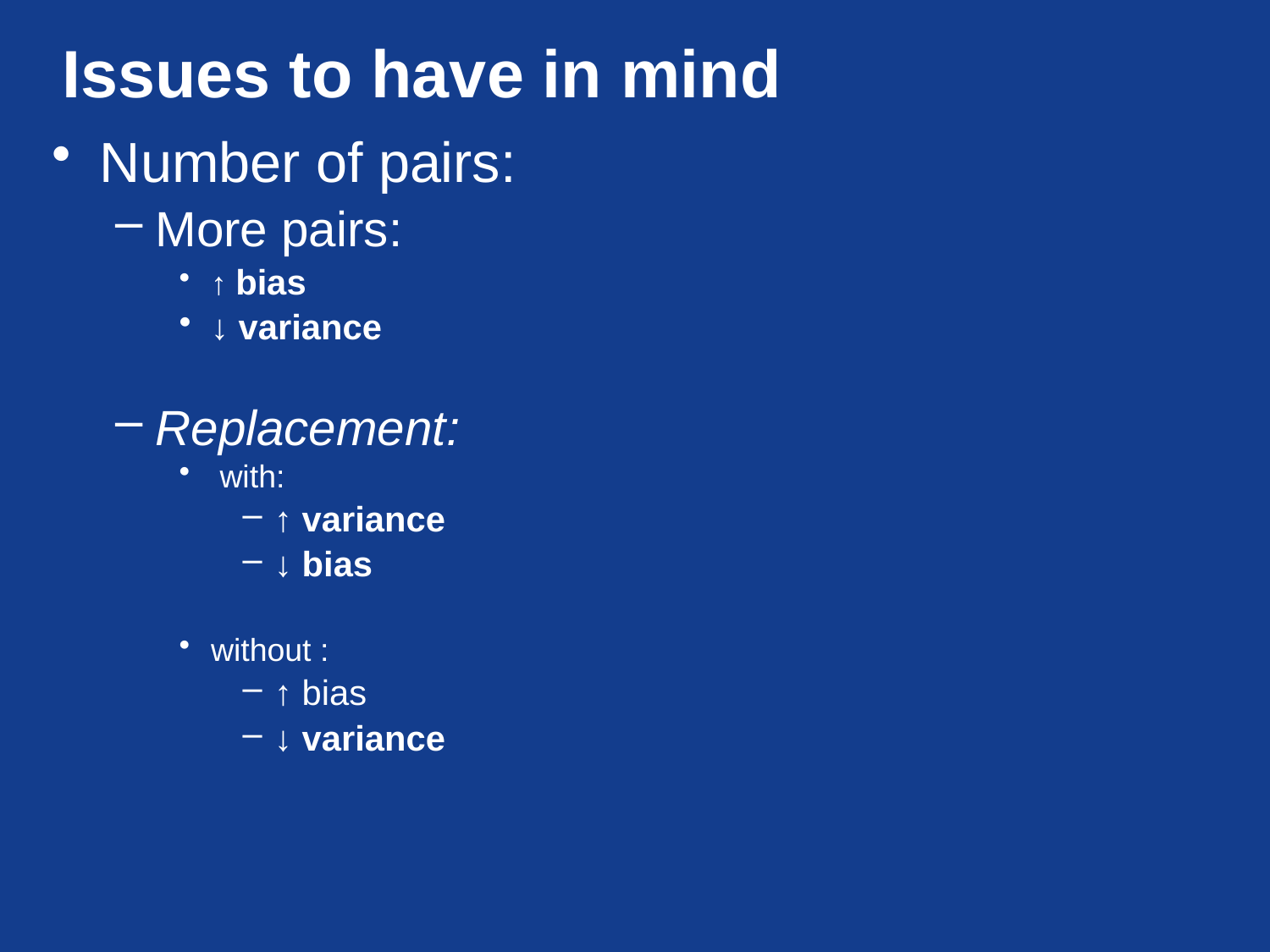

# Issues to have in mind
Number of pairs:
More pairs:
↑ bias
↓ variance

Replacement:
 with:
↑ variance
↓ bias

without :
↑ bias
↓ variance